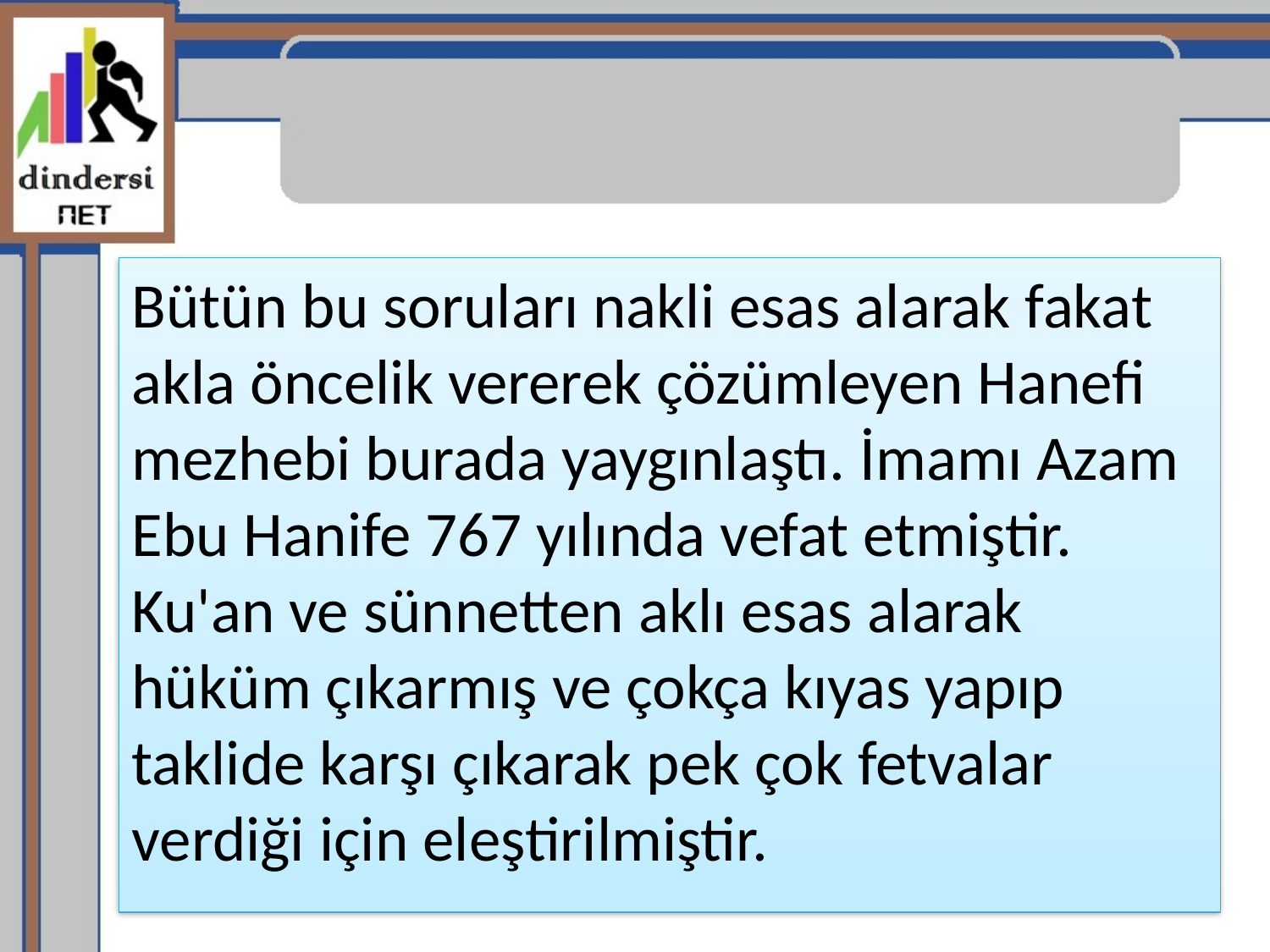

Bütün bu soruları nakli esas alarak fakat akla öncelik vererek çözümleyen Hanefi mezhebi burada yaygınlaştı. İmamı Azam Ebu Hanife 767 yılında vefat etmiştir. Ku'an ve sünnetten aklı esas alarak hüküm çıkarmış ve çokça kıyas yapıp taklide karşı çıkarak pek çok fetvalar verdiği için eleştirilmiştir.